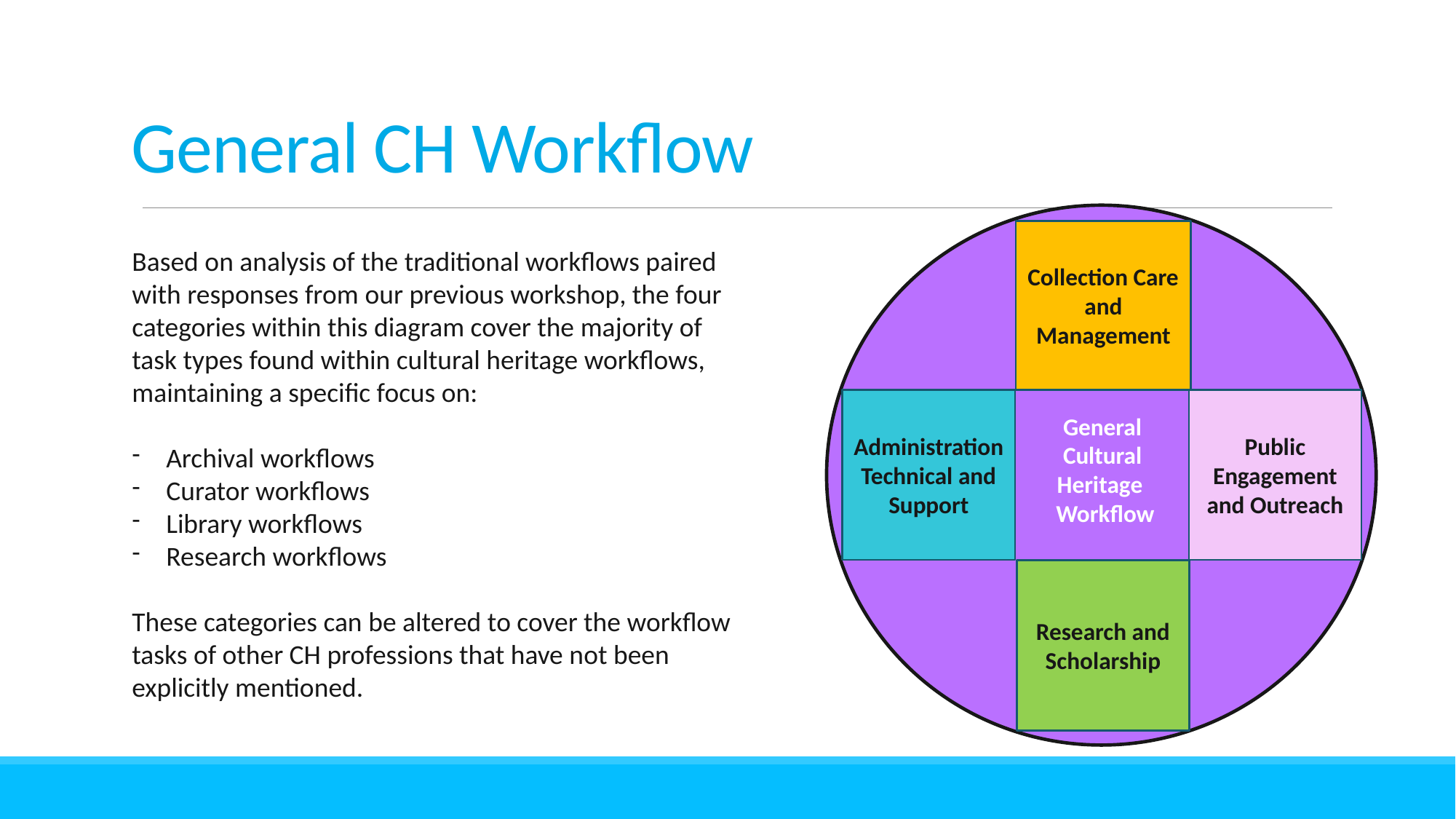

General CH Workflow

Collection Care and Management
Administration Technical and Support
Public Engagement and Outreach
General
Cultural Heritage   Workflow
Research and Scholarship
Based on analysis of the traditional workflows paired with responses from our previous workshop, the four categories within this diagram cover the majority of task types found within cultural heritage workflows, maintaining a specific focus on:

Archival workflows
Curator workflows
Library workflows
Research workflows

These categories can be altered to cover the workflow tasks of other CH professions that have not been explicitly mentioned.